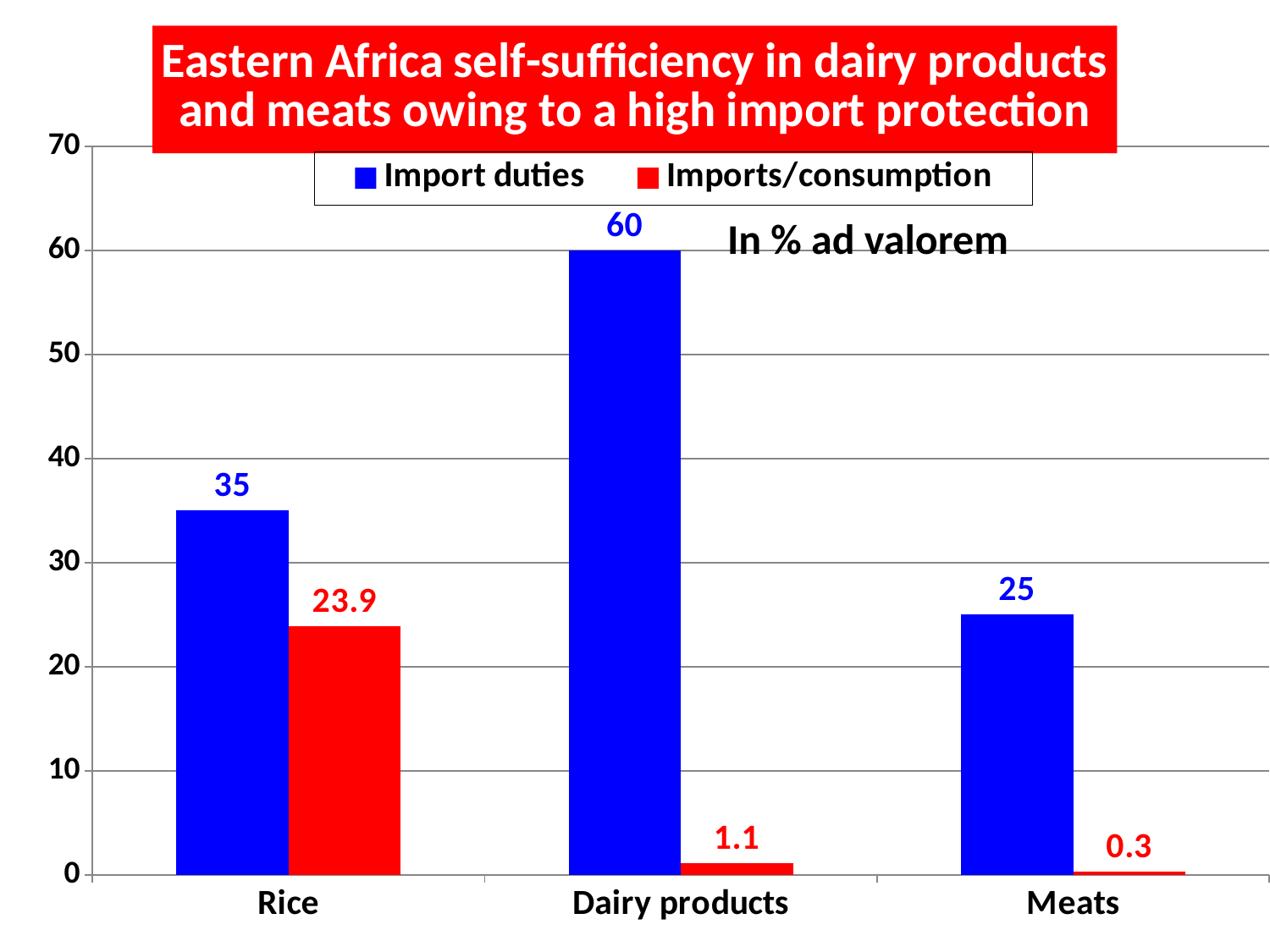

### Chart: Eastern Africa self-sufficiency in dairy products
and meats owing to a high import protection

| Category | Import duties | Imports/consumption |
|---|---|---|
| Rice | 35.0 | 23.9 |
| Dairy products | 60.0 | 1.1 |
| Meats | 25.0 | 0.3 |
In % ad valorem